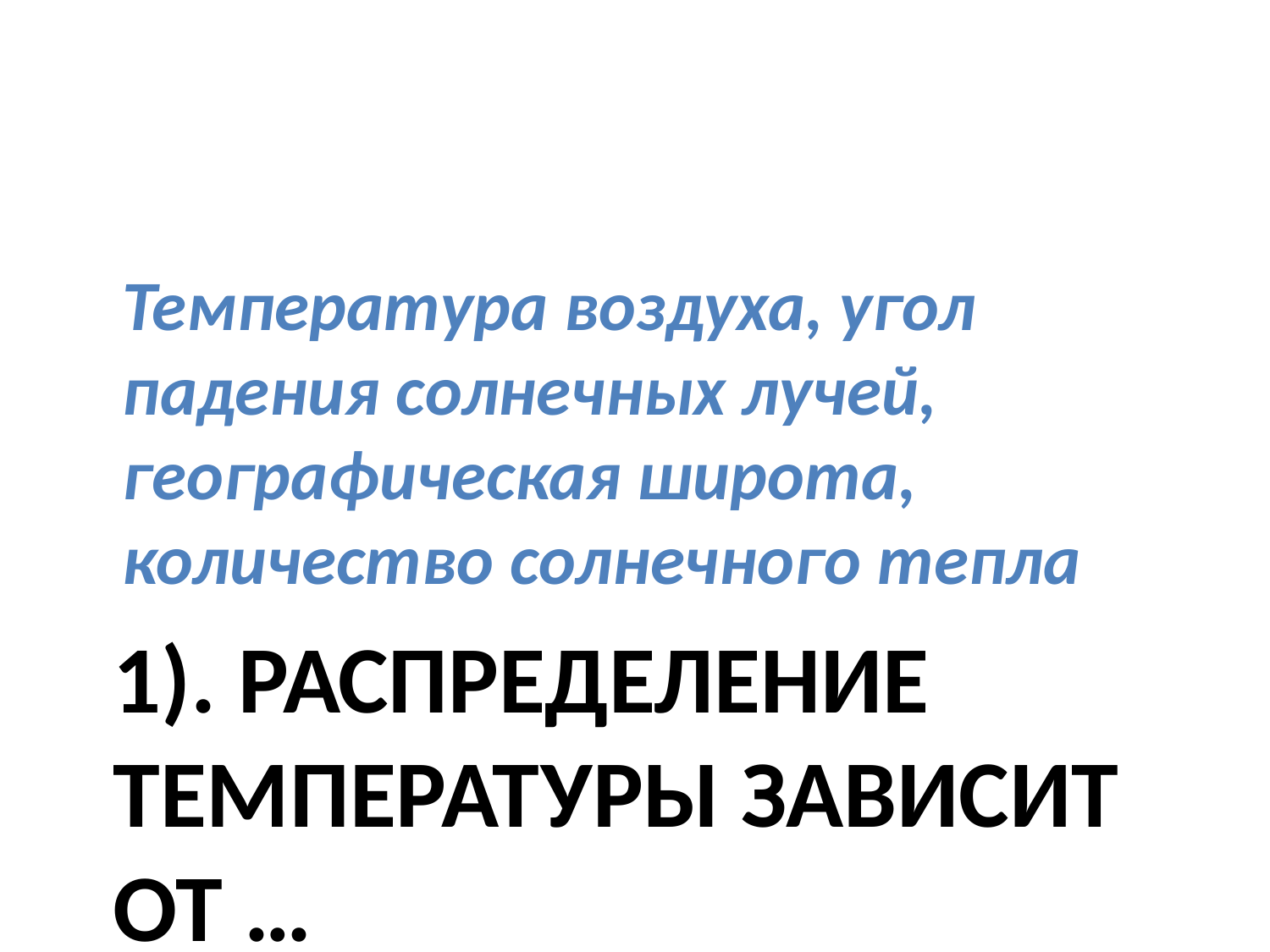

Температура воздуха, угол падения солнечных лучей, географическая широта, количество солнечного тепла
# 1). Распределение температуры зависит от …